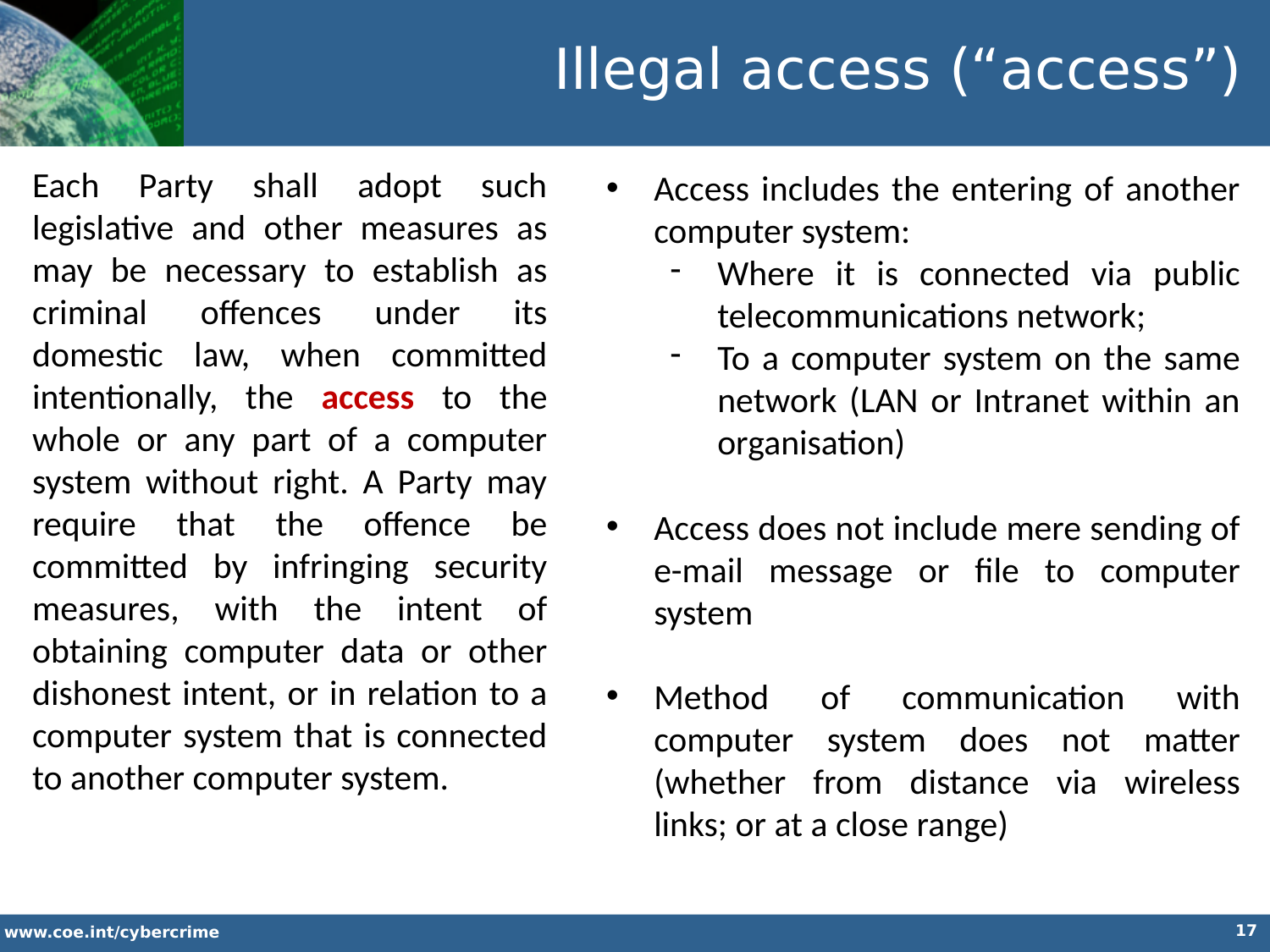

Illegal access (“access”)
Each Party shall adopt such legislative and other measures as may be necessary to establish as criminal offences under its domestic law, when committed intentionally, the access to the whole or any part of a computer system without right. A Party may require that the offence be committed by infringing security measures, with the intent of obtaining computer data or other dishonest intent, or in relation to a computer system that is connected to another computer system.
Access includes the entering of another computer system:
Where it is connected via public telecommunications network;
To a computer system on the same network (LAN or Intranet within an organisation)

Access does not include mere sending of e-mail message or file to computer system

Method of communication with computer system does not matter (whether from distance via wireless links; or at a close range)